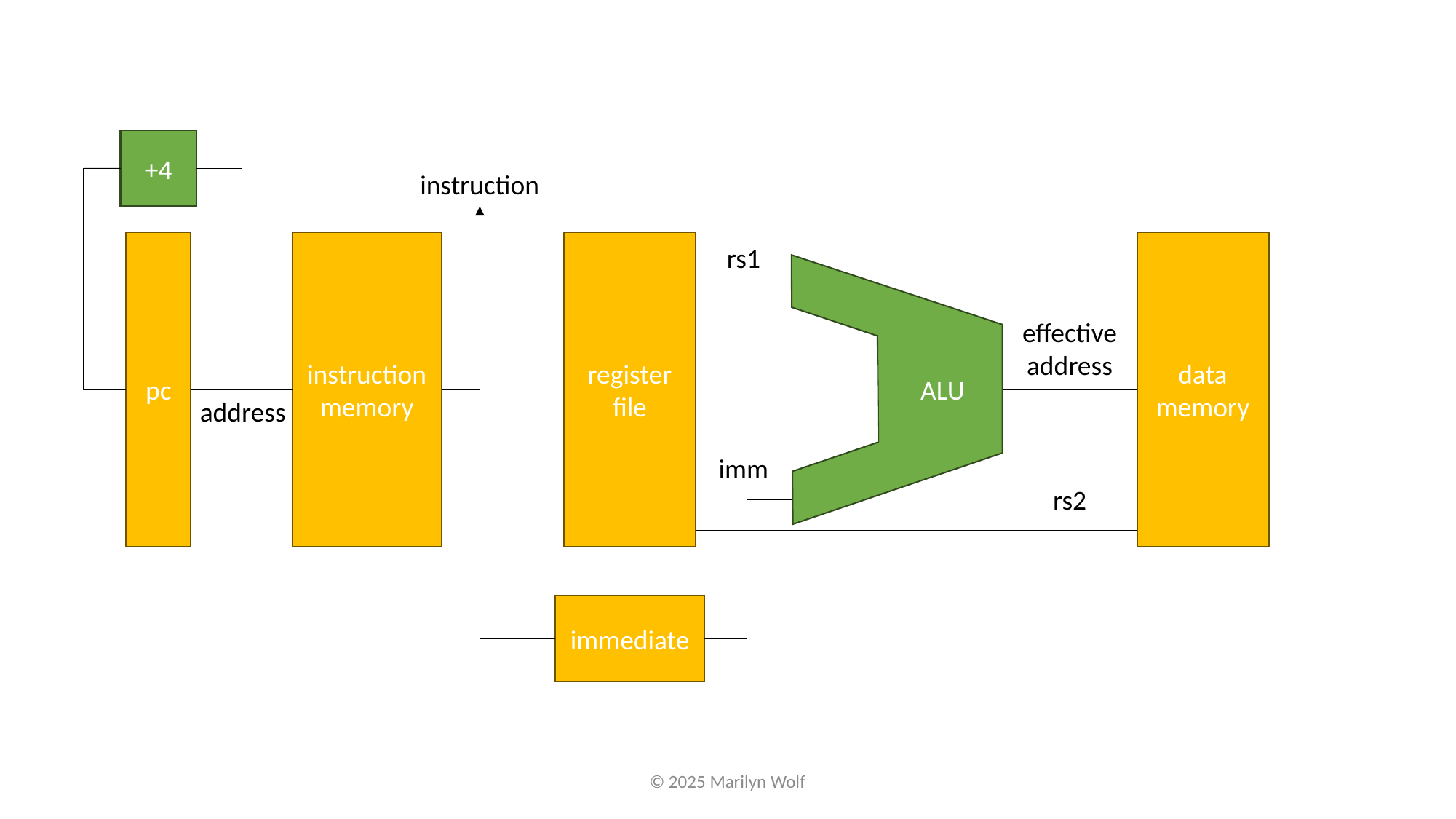

+4
instruction
pc
instruction memory
register file
data memory
rs1

effective
address
ALU
address
imm
rs2
immediate
© 2025 Marilyn Wolf